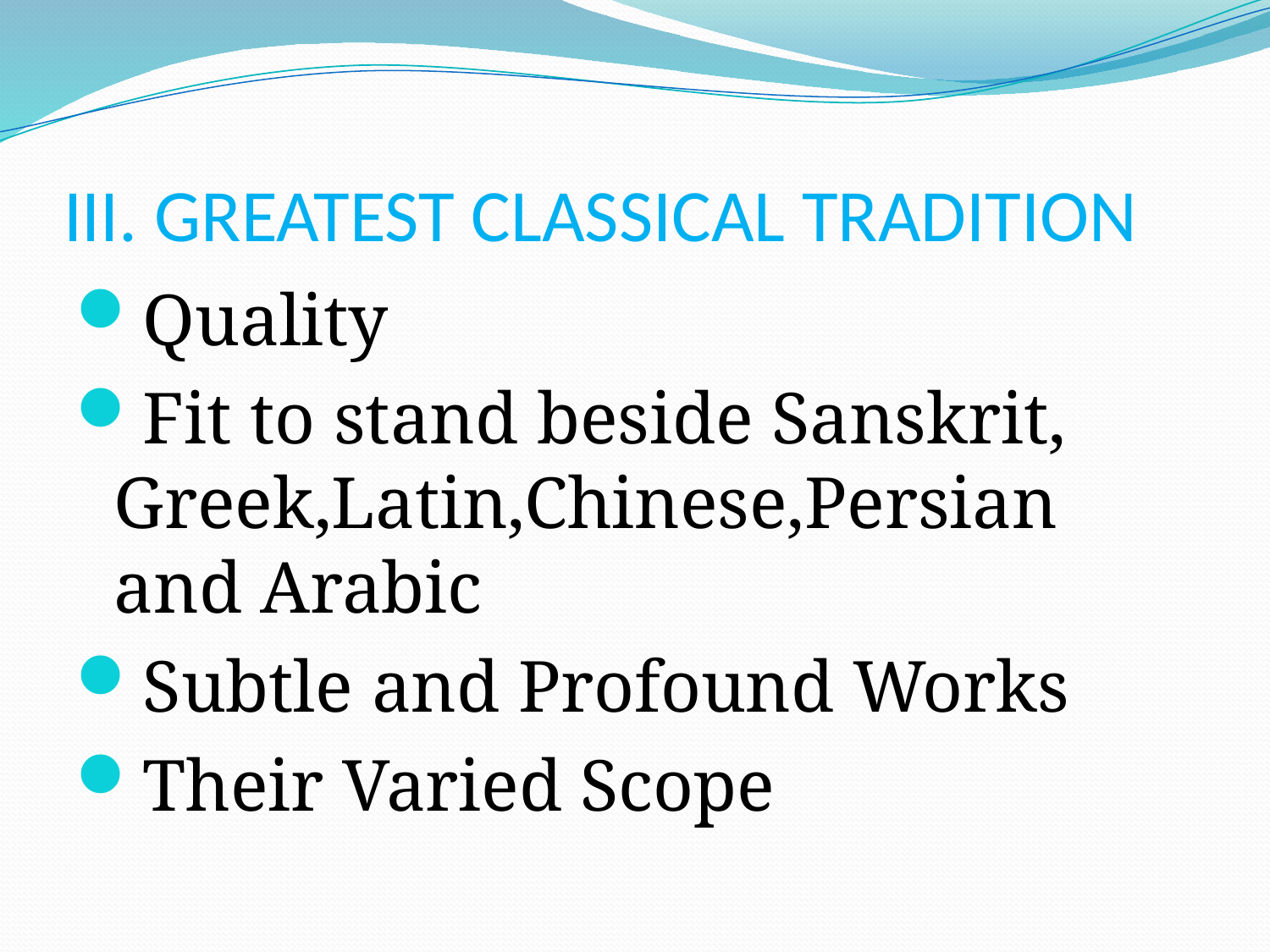

# III. GREATEST CLASSICAL TRADITION
Quality
Fit to stand beside Sanskrit, Greek,Latin,Chinese,Persian and Arabic
Subtle and Profound Works
Their Varied Scope